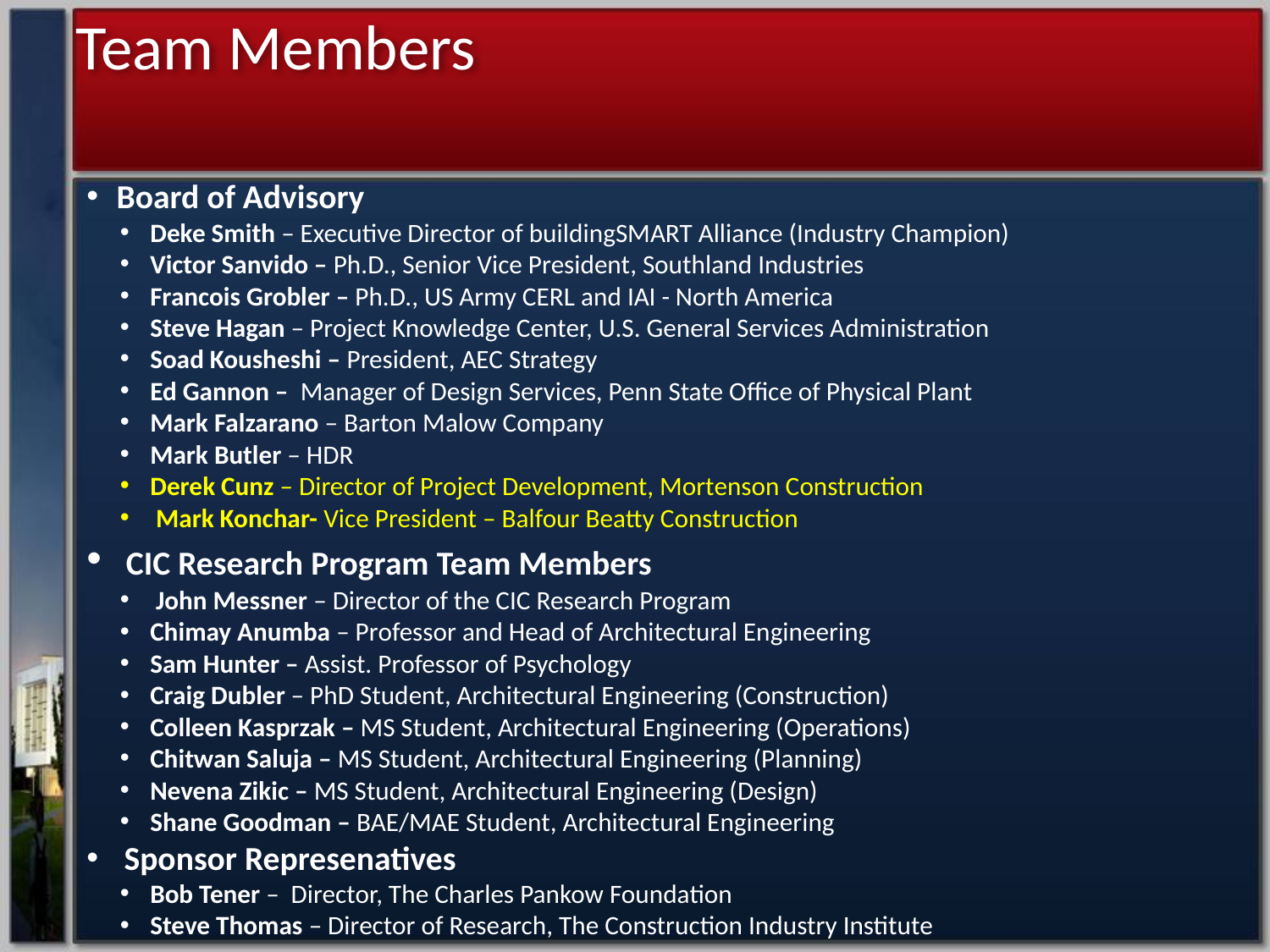

Team Members
Board of Advisory
Deke Smith – Executive Director of buildingSMART Alliance (Industry Champion)
Victor Sanvido – Ph.D., Senior Vice President, Southland Industries
Francois Grobler – Ph.D., US Army CERL and IAI - North America
Steve Hagan – Project Knowledge Center, U.S. General Services Administration
Soad Kousheshi – President, AEC Strategy
Ed Gannon –  Manager of Design Services, Penn State Office of Physical Plant
Mark Falzarano – Barton Malow Company
Mark Butler – HDR
Derek Cunz – Director of Project Development, Mortenson Construction
 Mark Konchar- Vice President – Balfour Beatty Construction
 CIC Research Program Team Members
 John Messner – Director of the CIC Research Program
Chimay Anumba – Professor and Head of Architectural Engineering
Sam Hunter – Assist. Professor of Psychology
Craig Dubler – PhD Student, Architectural Engineering (Construction)
Colleen Kasprzak – MS Student, Architectural Engineering (Operations)
Chitwan Saluja – MS Student, Architectural Engineering (Planning)
Nevena Zikic – MS Student, Architectural Engineering (Design)
Shane Goodman – BAE/MAE Student, Architectural Engineering
 Sponsor Represenatives
Bob Tener –  Director, The Charles Pankow Foundation
Steve Thomas – Director of Research, The Construction Industry Institute